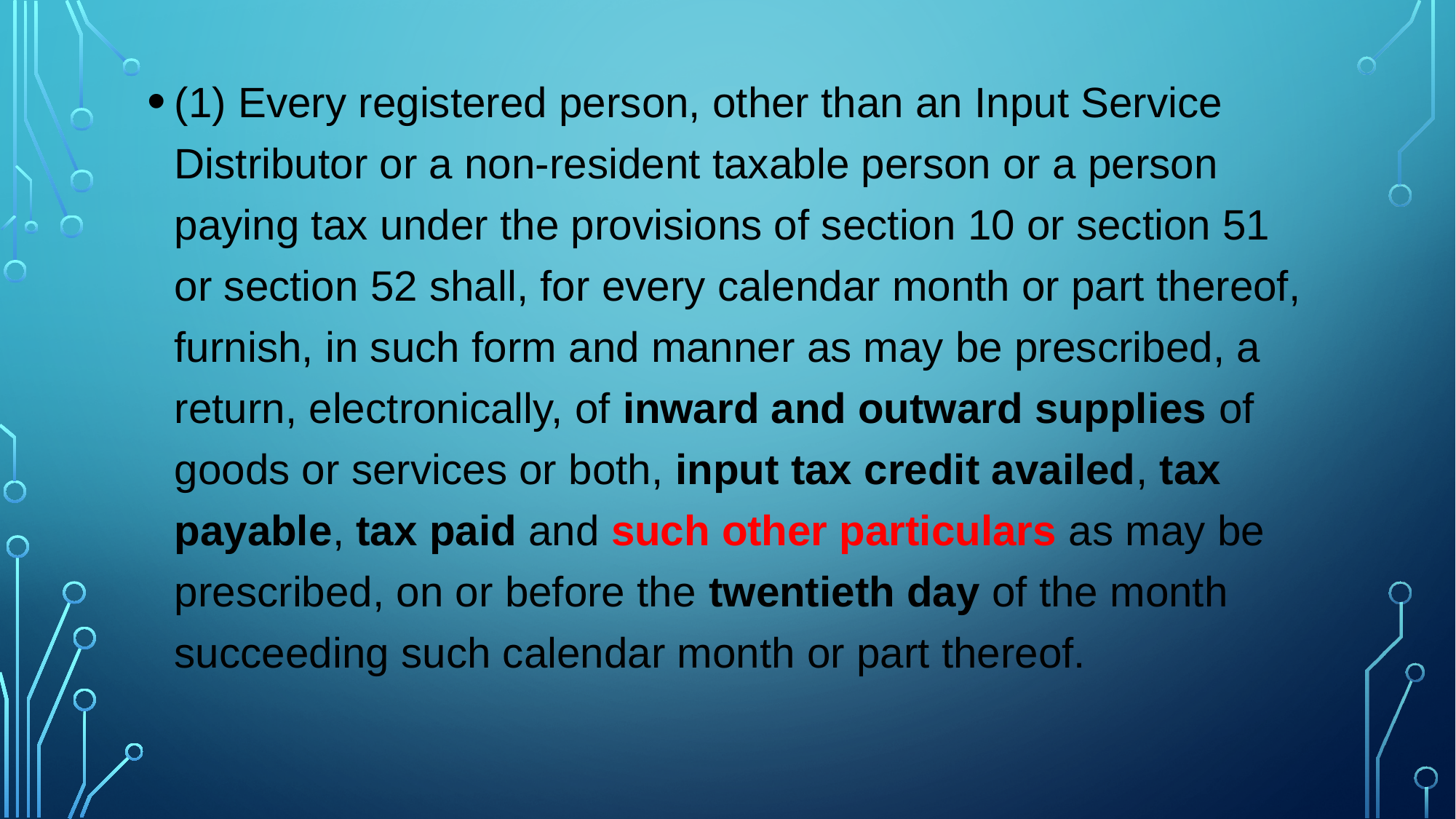

(1) Every registered person, other than an Input Service Distributor or a non-resident taxable person or a person paying tax under the provisions of section 10 or section 51 or section 52 shall, for every calendar month or part thereof, furnish, in such form and manner as may be prescribed, a return, electronically, of inward and outward supplies of goods or services or both, input tax credit availed, tax payable, tax paid and such other particulars as may be prescribed, on or before the twentieth day of the month succeeding such calendar month or part thereof.